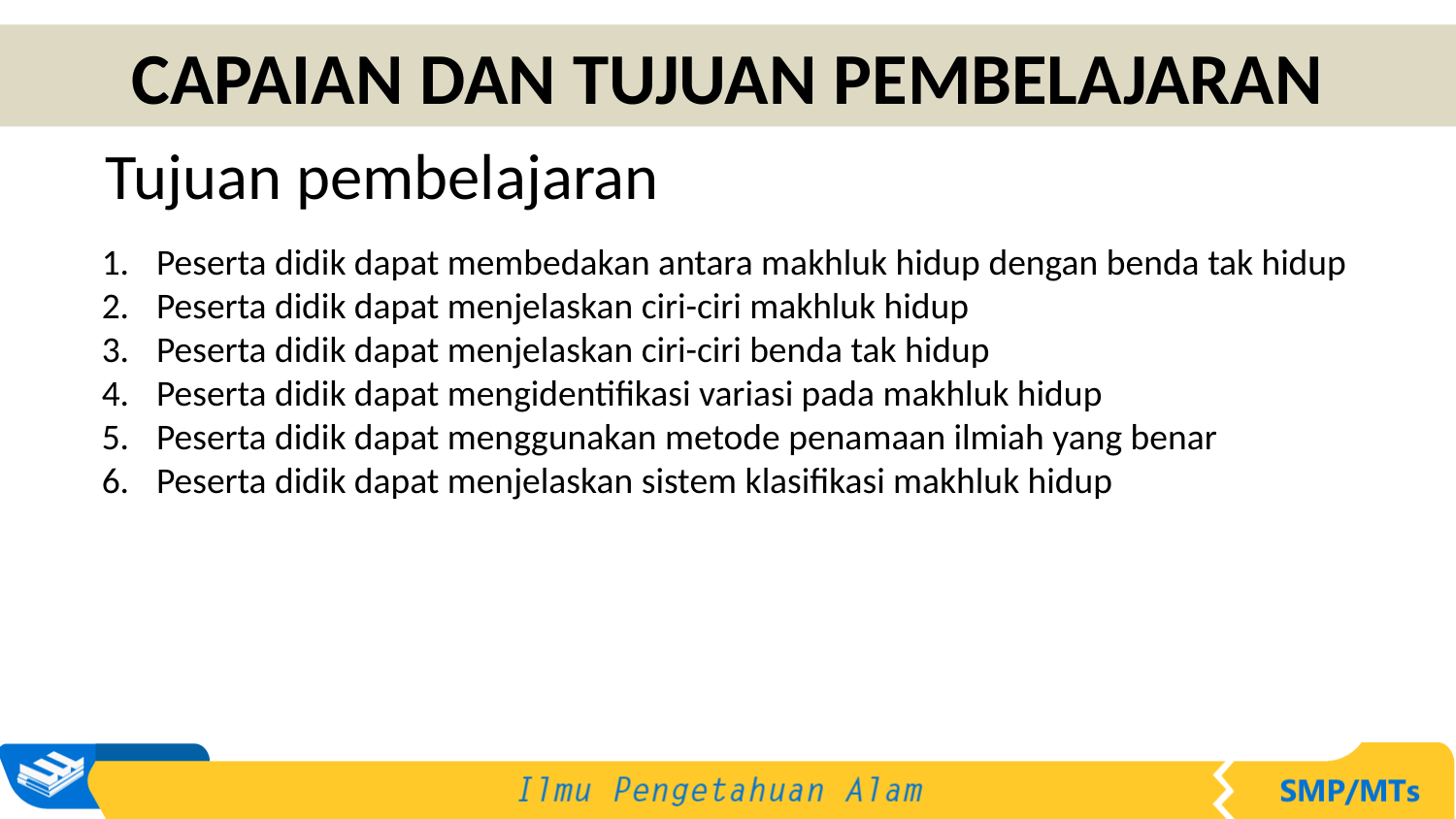

CAPAIAN DAN TUJUAN PEMBELAJARAN
Tujuan pembelajaran
Peserta didik dapat membedakan antara makhluk hidup dengan benda tak hidup
Peserta didik dapat menjelaskan ciri-ciri makhluk hidup
Peserta didik dapat menjelaskan ciri-ciri benda tak hidup
Peserta didik dapat mengidentifikasi variasi pada makhluk hidup
Peserta didik dapat menggunakan metode penamaan ilmiah yang benar
Peserta didik dapat menjelaskan sistem klasifikasi makhluk hidup